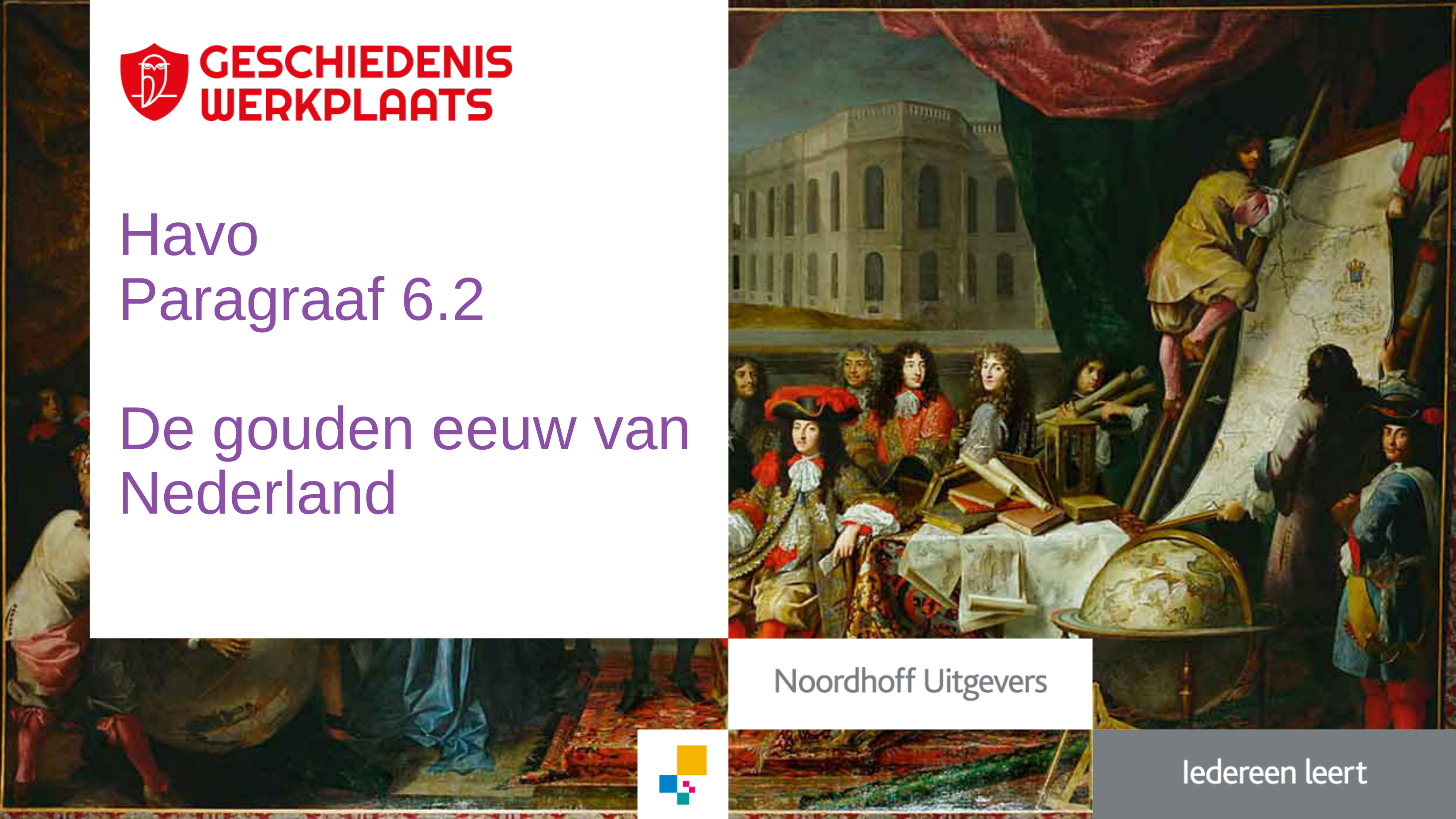

# Havo Paragraaf 6.2 De gouden eeuw van Nederland